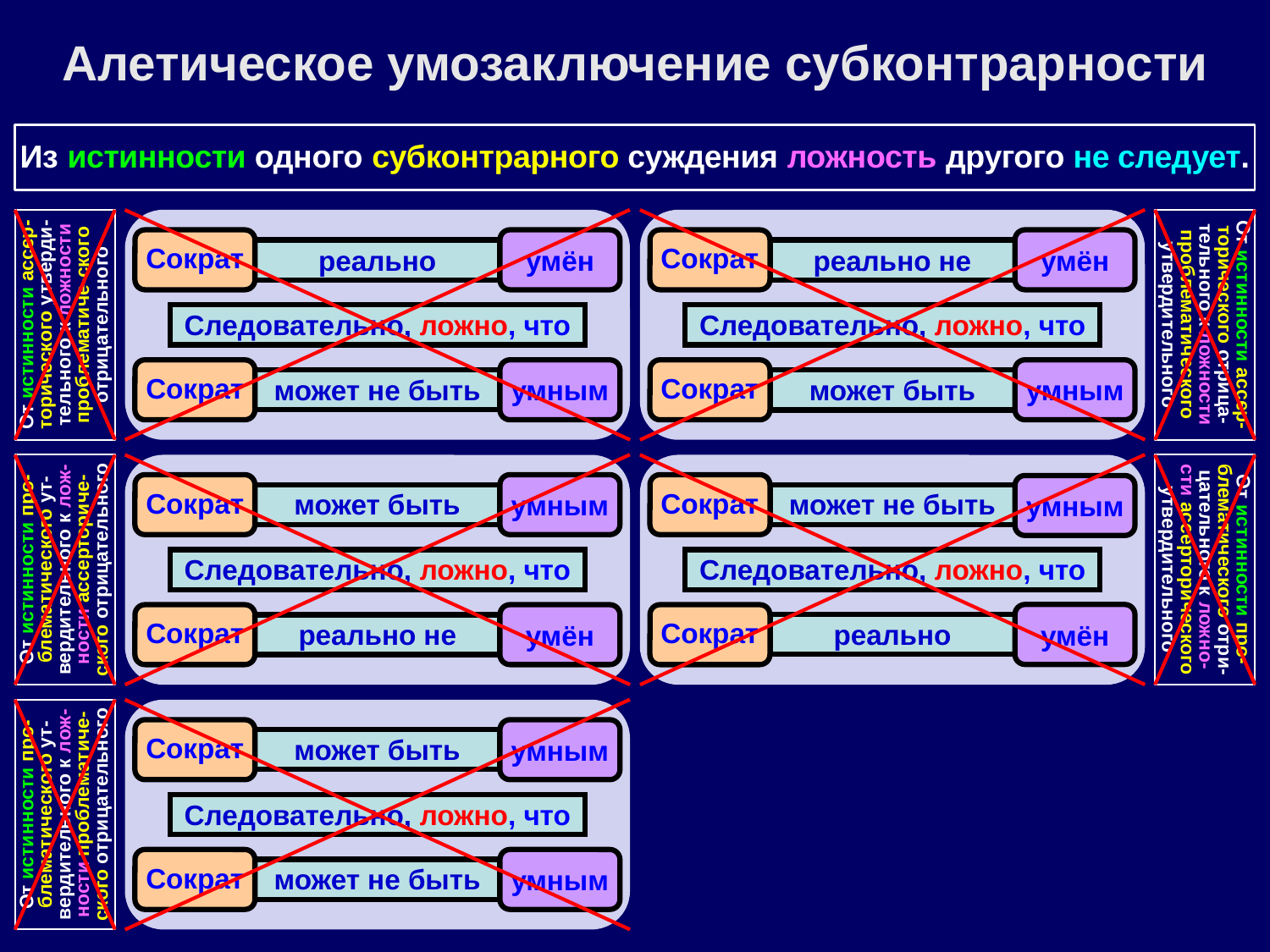

Алетическое умозаключение субконтрарности
Из истинности одного субконтрарного суждения ложность другого не следует.

Сократ
умён
Сократ
умён
реально
реально не
От истинности ассер-торического утверди-тельного к ложности проблематиче-ского отрицательного
От истинности ассер-торического отрица-тельного к ложности проблематического утвердительного
Следовательно, ложно, что
Следовательно, ложно, что
Сократ
умным
Сократ
умным
может не быть
может быть

Сократ
умным
Сократ
умным
может быть
может не быть
От истинности про-блематического ут-вердительного к лож-ности ассерториче-ского отрицательного
От истинности про-блематического отри-цательного к ложно-сти ассерторического утвердительного
Следовательно, ложно, что
Следовательно, ложно, что
умён
Сократ
умён
Сократ
реально
реально не

Сократ
умным
может быть
От истинности про-блематического ут-вердительного к лож-ности проблематиче-ского отрицательного
Следовательно, ложно, что
Сократ
умным
может не быть